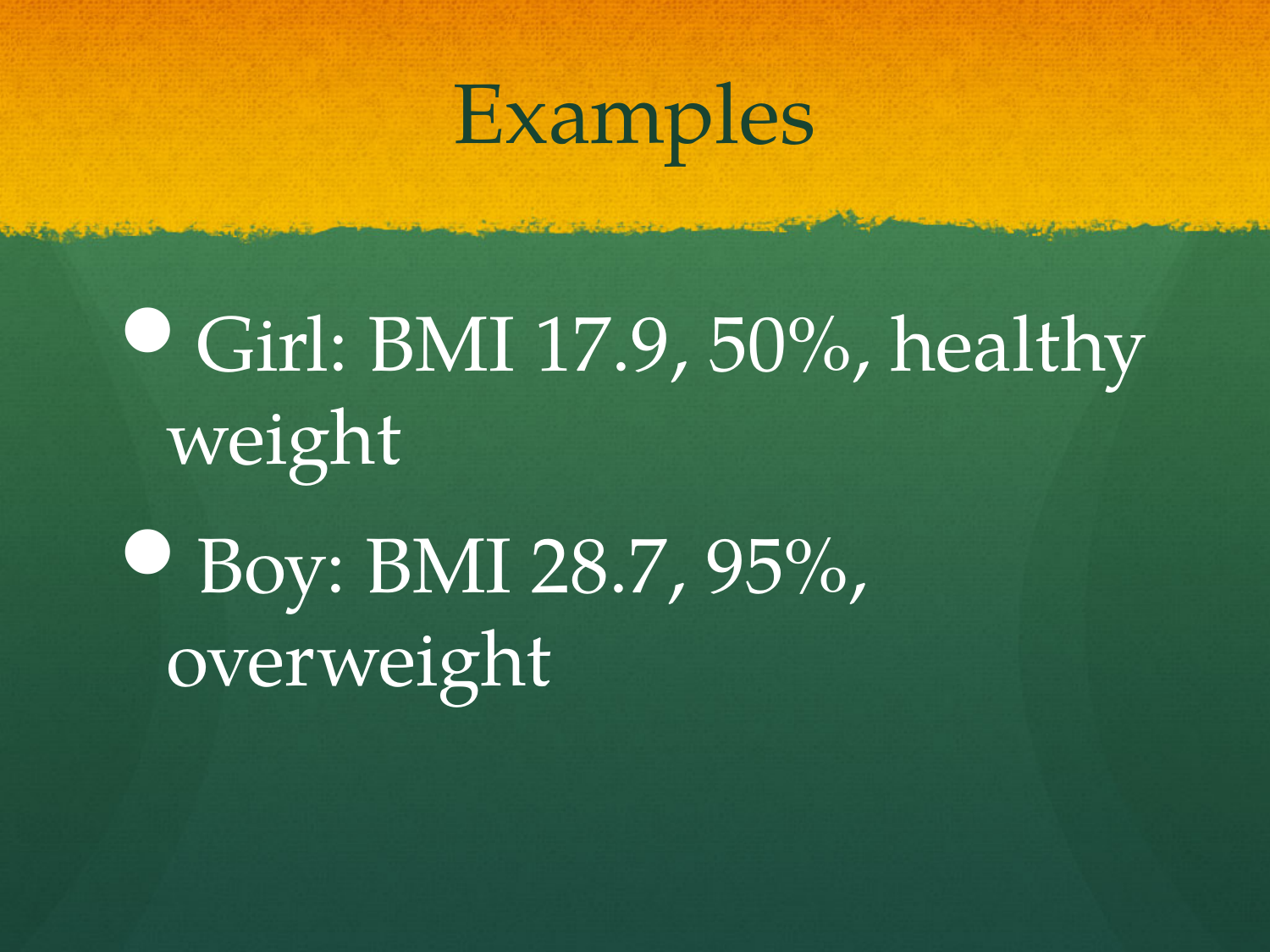

# Examples
Girl: BMI 17.9, 50%, healthy weight
Boy: BMI 28.7, 95%, overweight